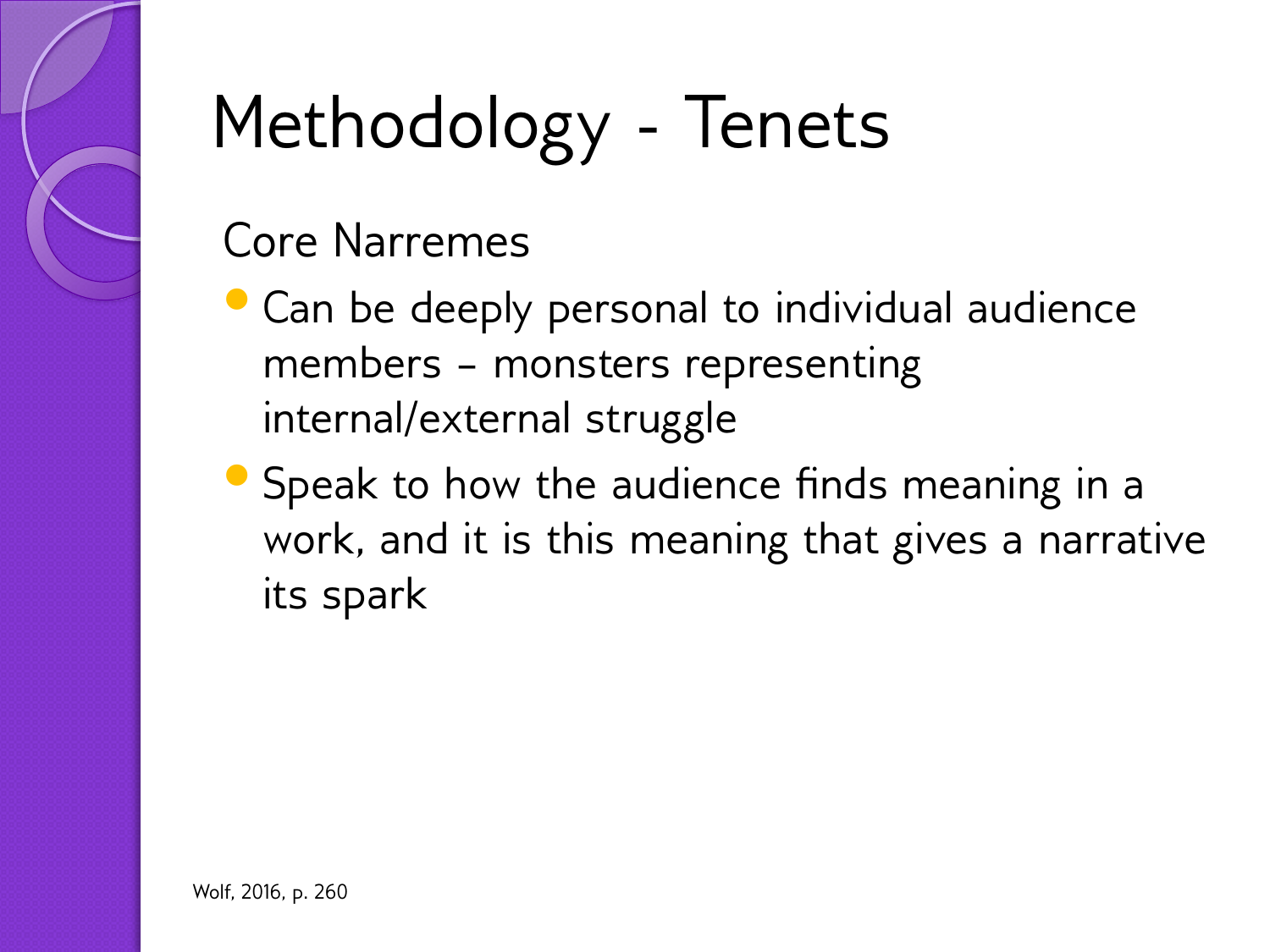

# Methodology - Tenets
Core Narremes
Can be deeply personal to individual audience members – monsters representing internal/external struggle
Speak to how the audience finds meaning in a work, and it is this meaning that gives a narrative its spark
Wolf, 2016, p. 260